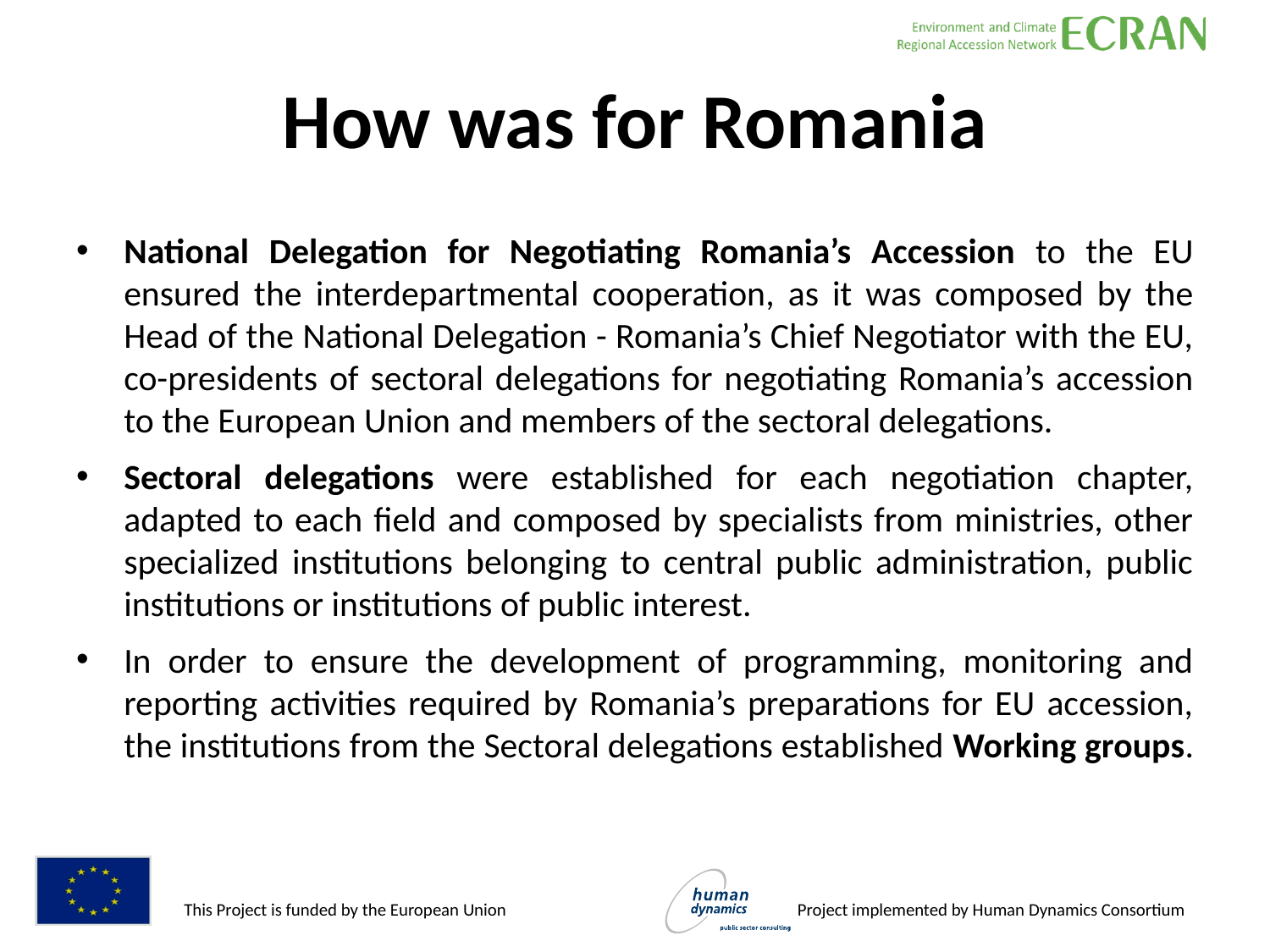

How was for Romania
National Delegation for Negotiating Romania’s Accession to the EU ensured the interdepartmental cooperation, as it was composed by the Head of the National Delegation - Romania’s Chief Negotiator with the EU, co-presidents of sectoral delegations for negotiating Romania’s accession to the European Union and members of the sectoral delegations.
Sectoral delegations were established for each negotiation chapter, adapted to each field and composed by specialists from ministries, other specialized institutions belonging to central public administration, public institutions or institutions of public interest.
In order to ensure the development of programming, monitoring and reporting activities required by Romania’s preparations for EU accession, the institutions from the Sectoral delegations established Working groups.